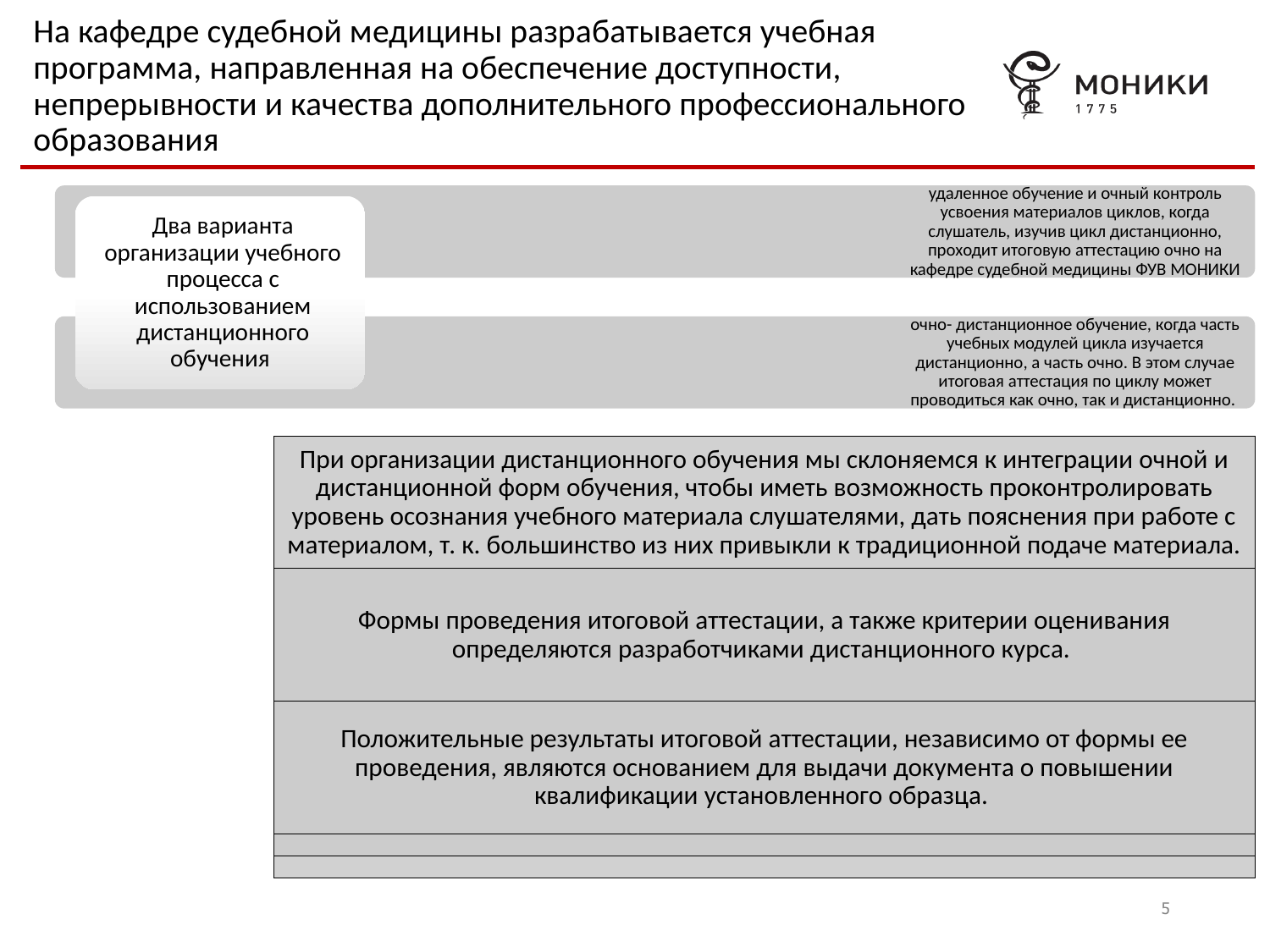

# На кафедре судебной медицины разрабатывается учебная программа, направленная на обеспечение доступности, непрерывности и качества дополнительного профессионального образования

очно- дистанционное обучение, когда часть учебных модулей цикла изучается дистанционно, а часть очно. В этом случае итоговая аттестация по циклу может проводиться как очно, так и дистанционно.
удаленное обучение и очный контроль усвоения материалов циклов, когда слушатель, изучив цикл дистанционно, проходит итоговую аттестацию очно на кафедре судебной медицины ФУВ МОНИКИ
Два варианта организации учебного процесса с использованием дистанционного обучения
При организации дистанционного обучения мы склоняемся к интеграции очной и дистанционной форм обучения, чтобы иметь возможность проконтролировать уровень осознания учебного материала слушателями, дать пояснения при работе с материалом, т. к. большинство из них привыкли к традиционной подаче материала.
Формы проведения итоговой аттестации, а также критерии оценивания определяются разработчиками дистанционного курса.
Положительные результаты итоговой аттестации, независимо от формы ее проведения, являются основанием для выдачи документа о повышении квалификации установленного образца.
5